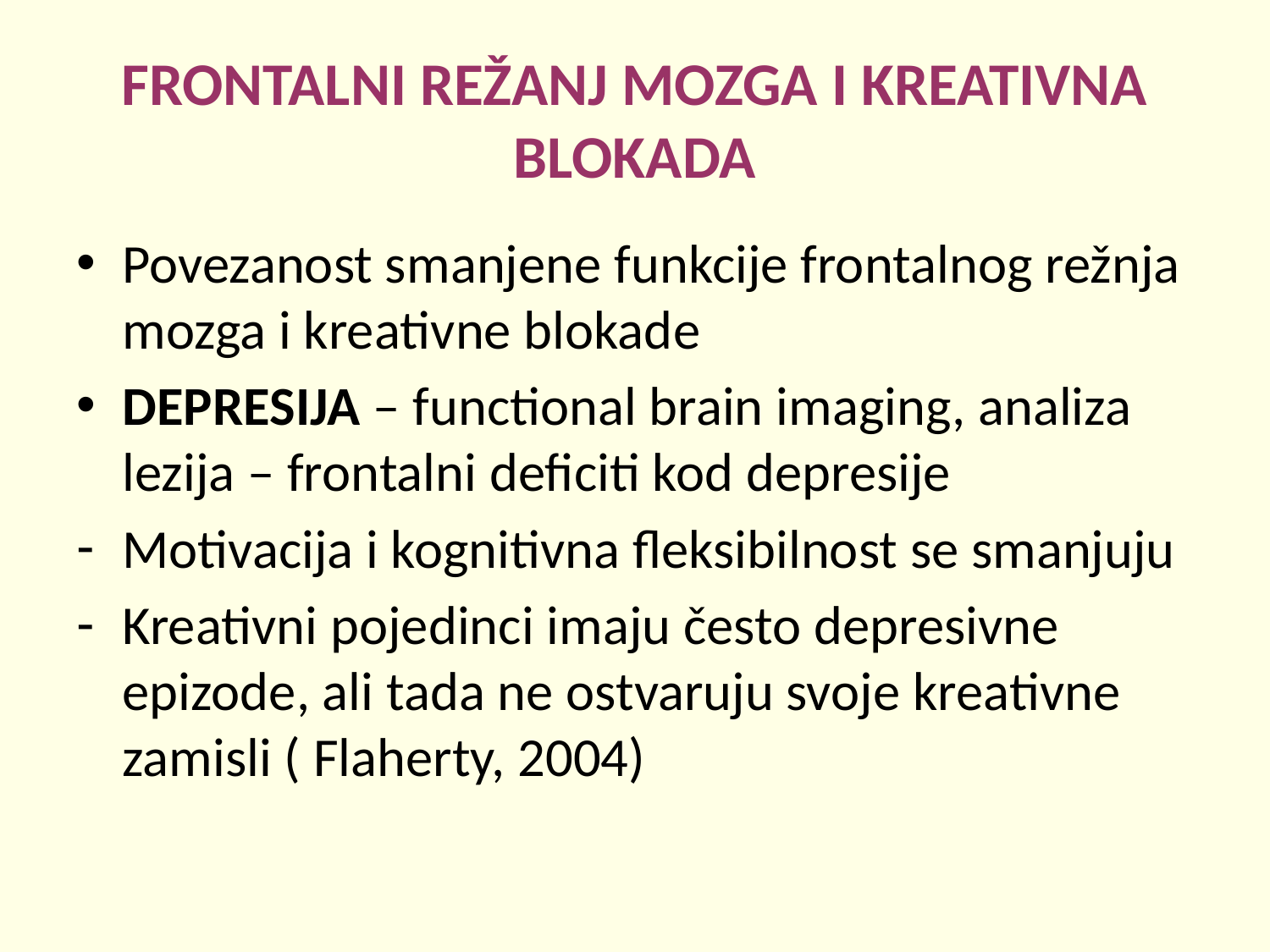

# FRONTALNI REŽANJ MOZGA I KREATIVNA BLOKADA
Povezanost smanjene funkcije frontalnog režnja mozga i kreativne blokade
DEPRESIJA – functional brain imaging, analiza lezija – frontalni deficiti kod depresije
Motivacija i kognitivna fleksibilnost se smanjuju
Kreativni pojedinci imaju često depresivne epizode, ali tada ne ostvaruju svoje kreativne zamisli ( Flaherty, 2004)